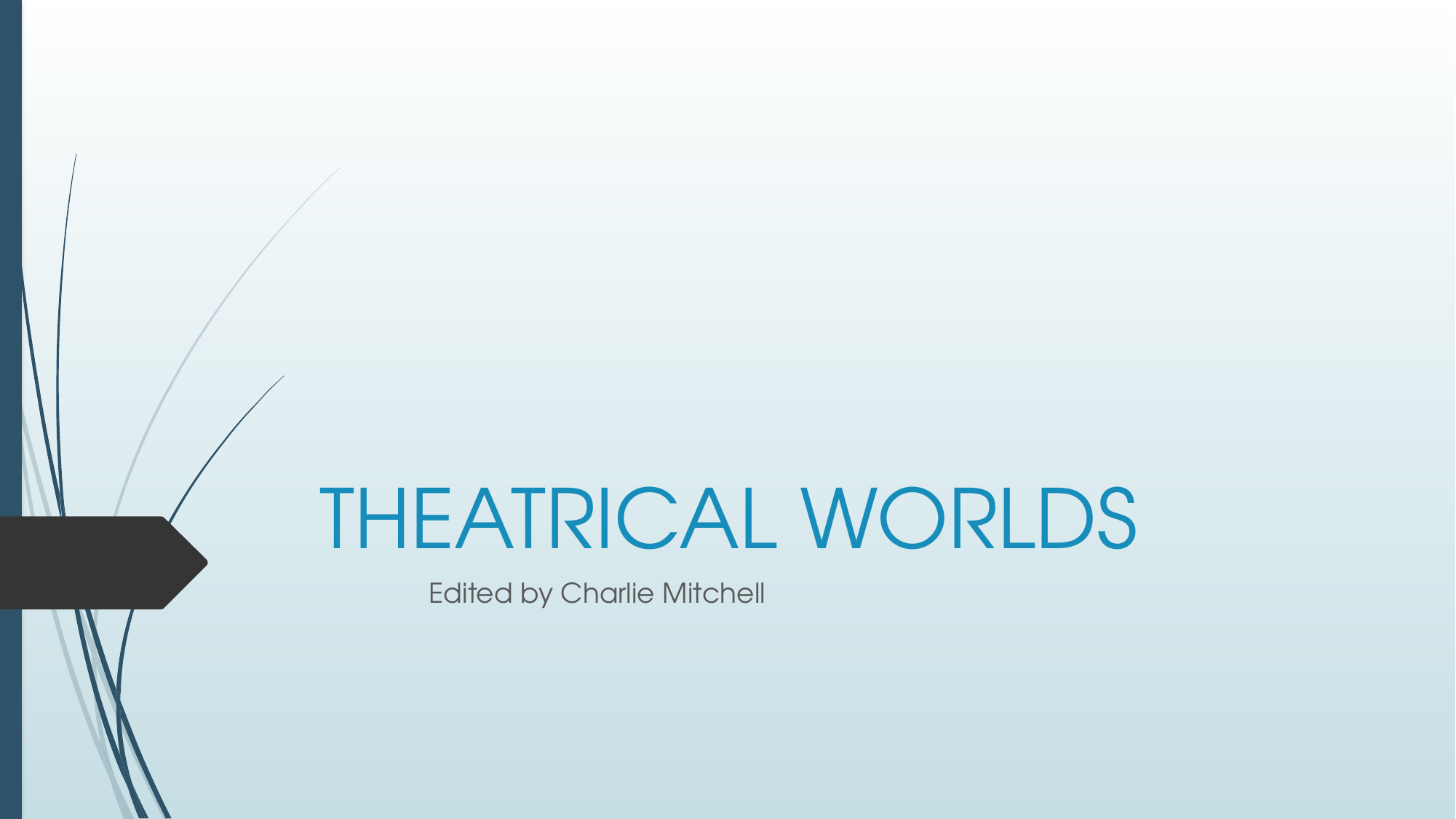

# THEATRICAL WORLDS
	Edited by Charlie Mitchell